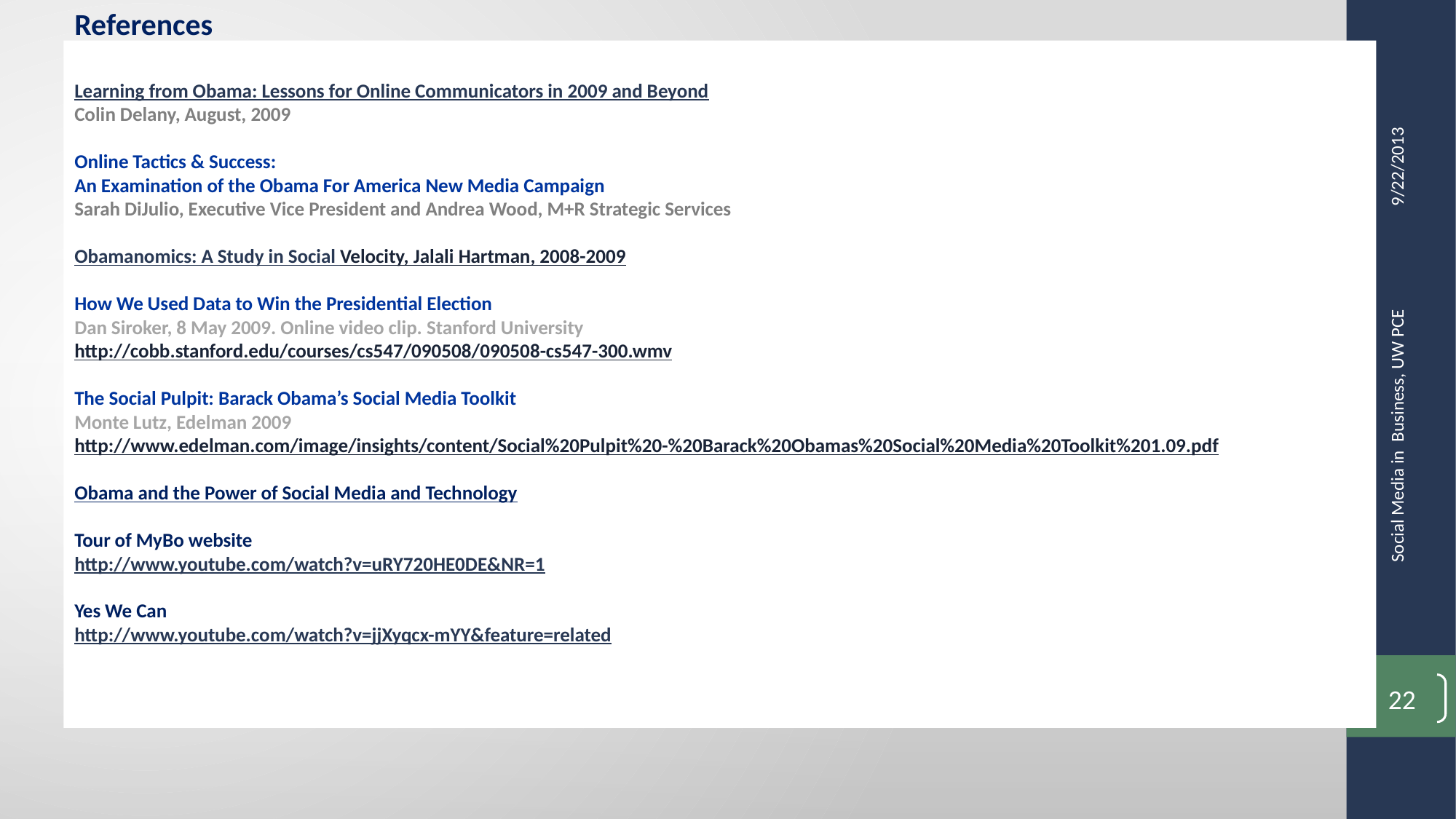

References

Learning from Obama: Lessons for Online Communicators in 2009 and Beyond
Colin Delany, August, 2009

Online Tactics & Success:
An Examination of the Obama For America New Media Campaign
Sarah DiJulio, Executive Vice President and Andrea Wood, M+R Strategic Services

Obamanomics: A Study in Social Velocity, Jalali Hartman, 2008-2009

How We Used Data to Win the Presidential Election
Dan Siroker, 8 May 2009. Online video clip. Stanford University
http://cobb.stanford.edu/courses/cs547/090508/090508-cs547-300.wmv

The Social Pulpit: Barack Obama’s Social Media Toolkit
Monte Lutz, Edelman 2009
http://www.edelman.com/image/insights/content/Social%20Pulpit%20-%20Barack%20Obamas%20Social%20Media%20Toolkit%201.09.pdf

Obama and the Power of Social Media and Technology
Tour of MyBo website
http://www.youtube.com/watch?v=uRY720HE0DE&NR=1

Yes We Can
http://www.youtube.com/watch?v=jjXyqcx-mYY&feature=related

9/22/2013
Social Media in  Business, UW PCE
22